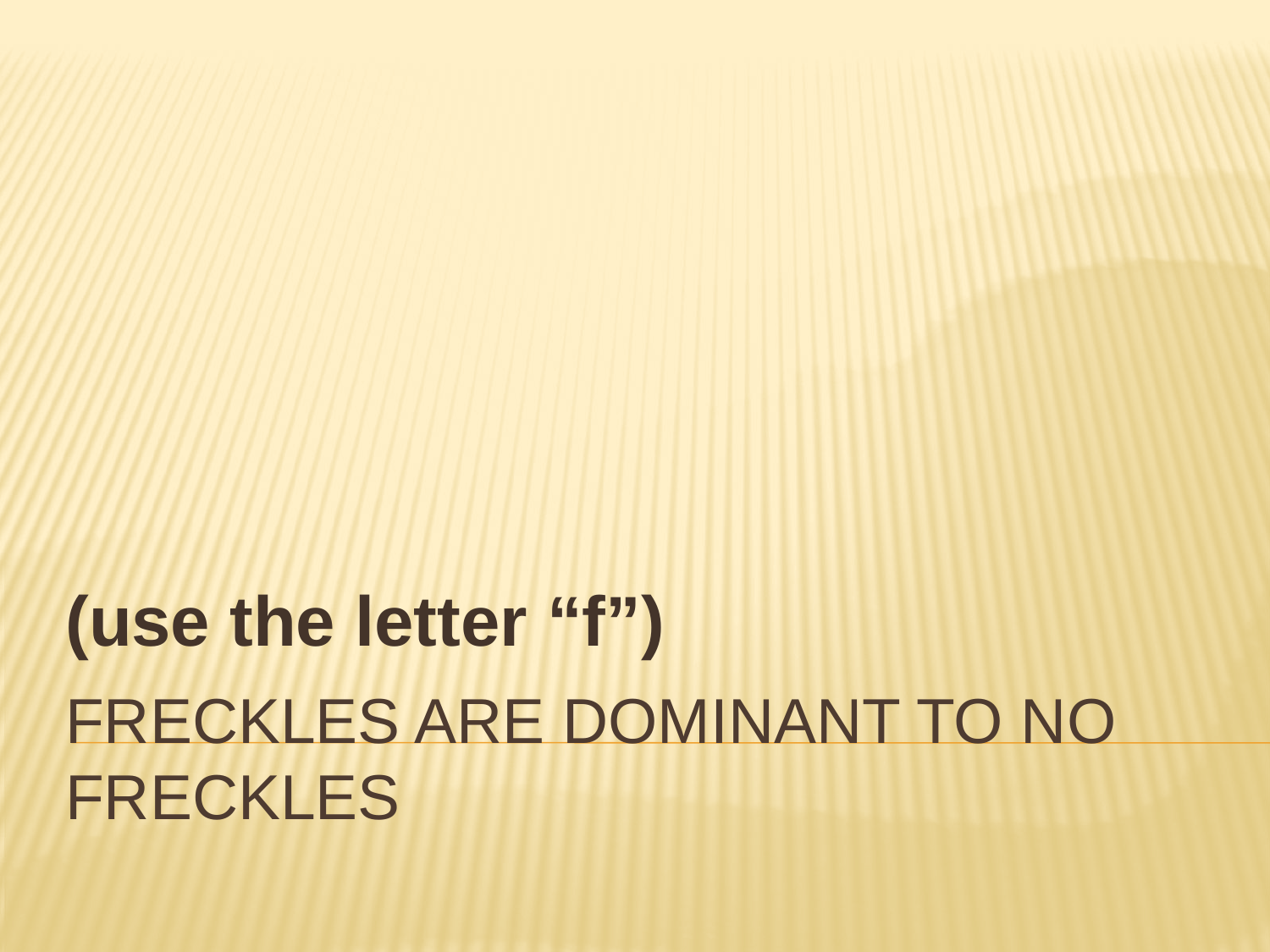

(use the letter “f”)
# Freckles are dominant to no freckles